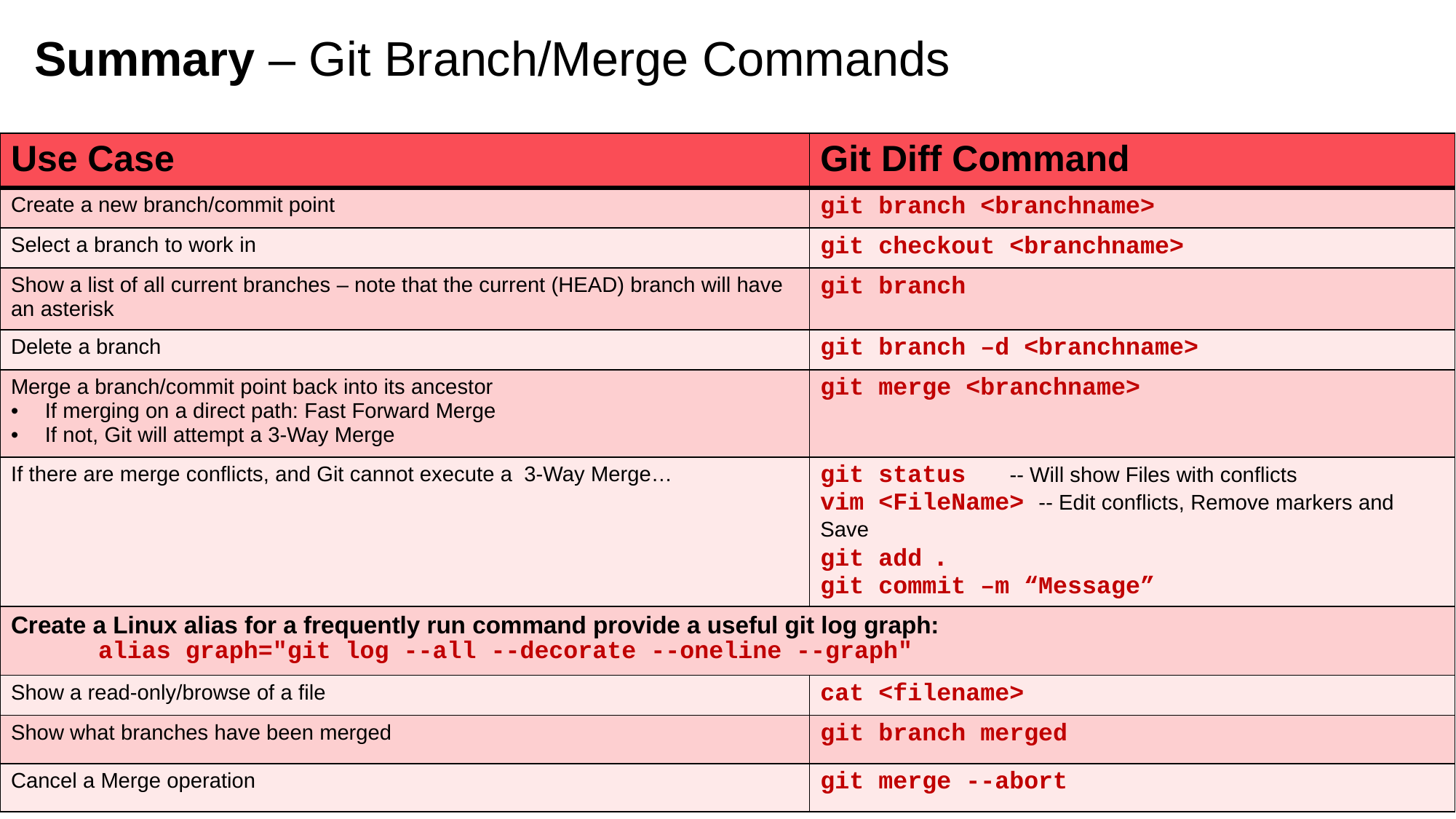

# Summary – Git Branch/Merge Commands
| Use Case | Git Diff Command |
| --- | --- |
| Create a new branch/commit point | git branch <branchname> |
| Select a branch to work in | git checkout <branchname> |
| Show a list of all current branches – note that the current (HEAD) branch will have an asterisk | git branch |
| Delete a branch | git branch –d <branchname> |
| Merge a branch/commit point back into its ancestor If merging on a direct path: Fast Forward Merge If not, Git will attempt a 3-Way Merge | git merge <branchname> |
| If there are merge conflicts, and Git cannot execute a 3-Way Merge… | git status -- Will show Files with conflicts vim <FileName> -- Edit conflicts, Remove markers and Save git add . git commit –m “Message” |
| Create a Linux alias for a frequently run command provide a useful git log graph: alias graph="git log --all --decorate --oneline --graph" |  |
| Show a read-only/browse of a file | cat <filename> |
| Show what branches have been merged | git branch merged |
| Cancel a Merge operation | git merge --abort |